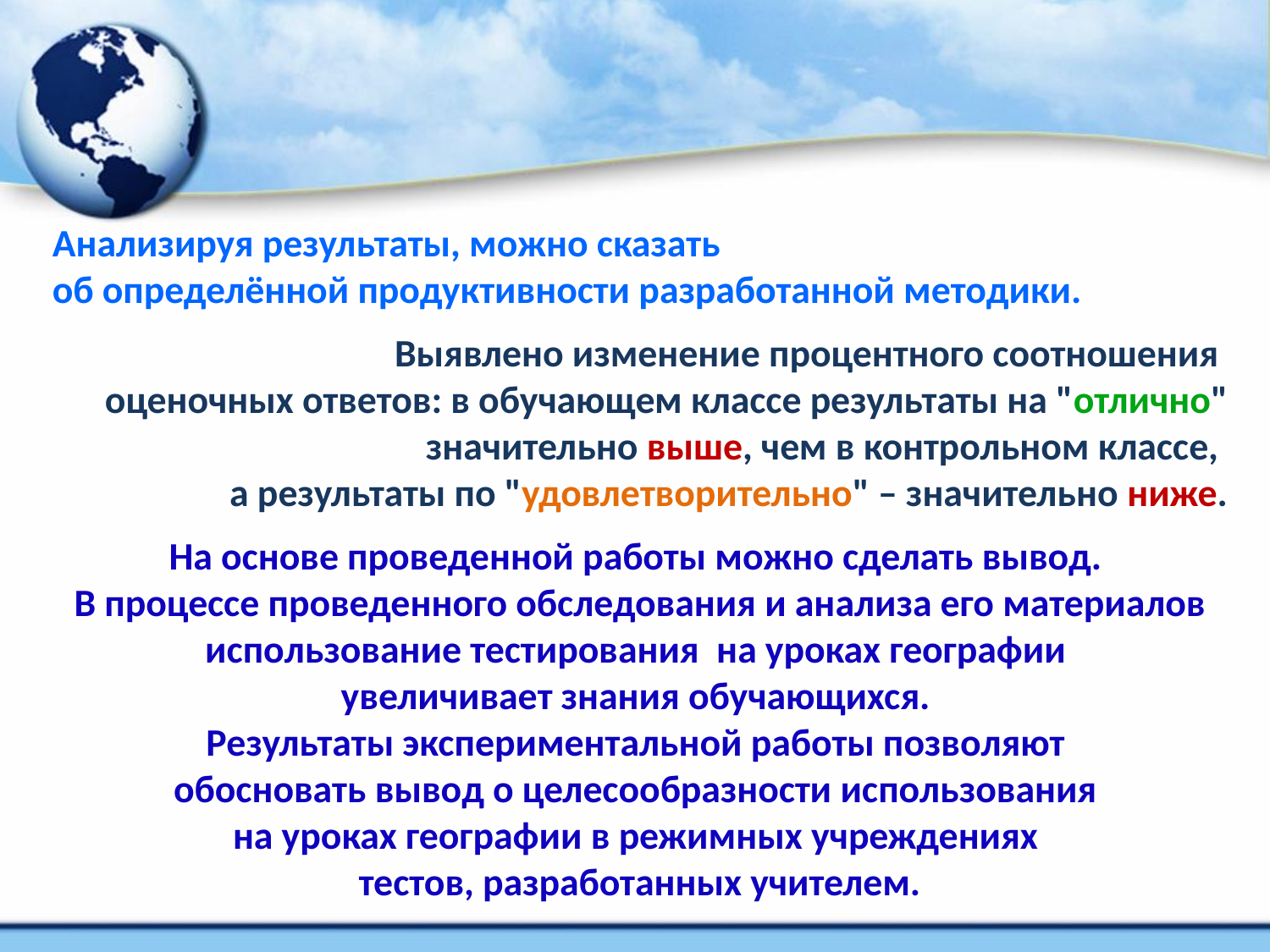

Анализируя результаты, можно сказать
об определённой продуктивности разработанной методики.

Выявлено изменение процентного соотношения
оценочных ответов: в обучающем классе результаты на "отлично" значительно выше, чем в контрольном классе,
а результаты по "удовлетворительно" – значительно ниже.

На основе проведенной работы можно сделать вывод.
В процессе проведенного обследования и анализа его материалов использование тестирования  на уроках географии
увеличивает знания обучающихся.
Результаты экспериментальной работы позволяют
обосновать вывод о целесообразности использования
на уроках географии в режимных учреждениях
тестов, разработанных учителем.